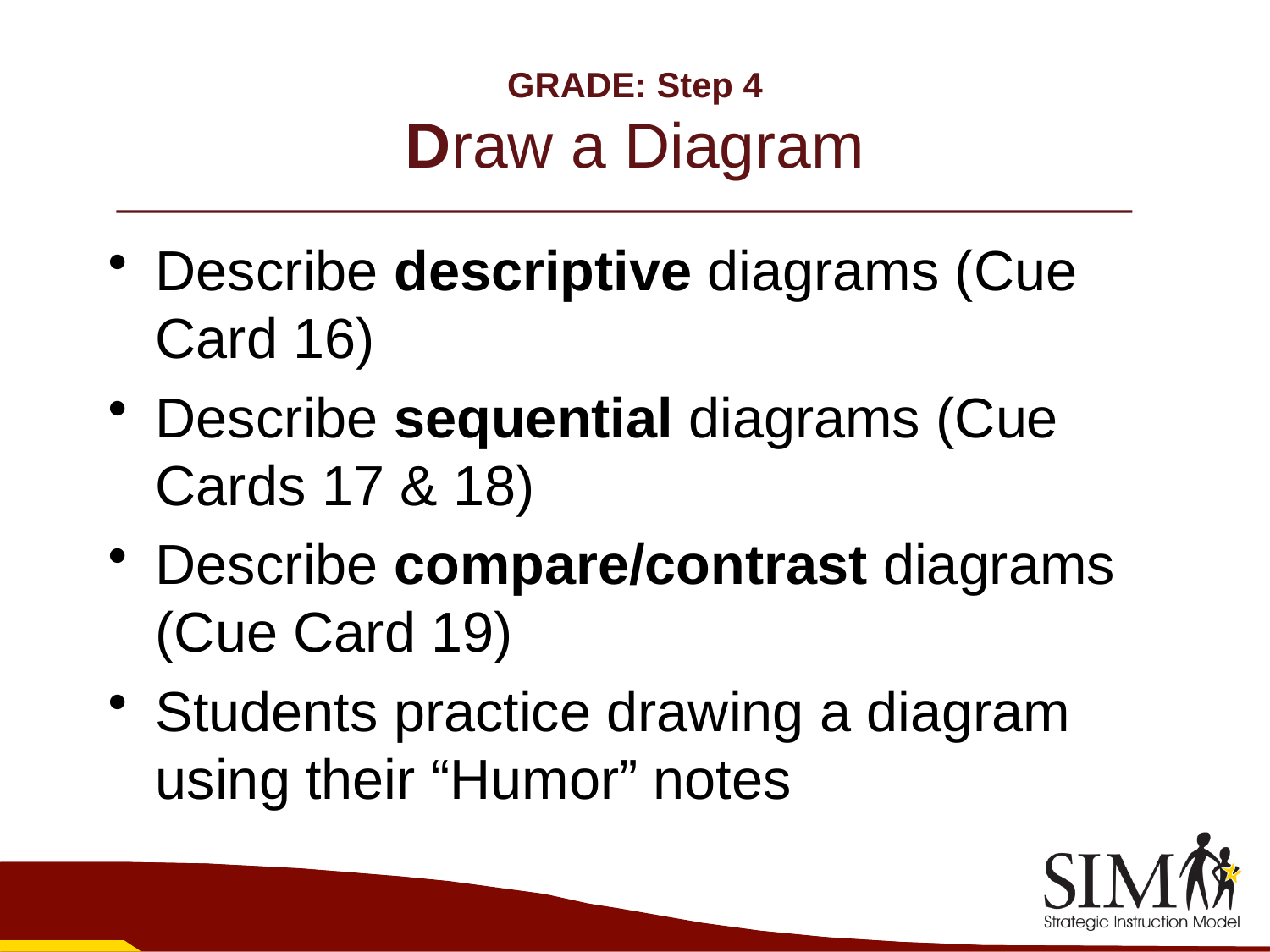

# GRADE: Step 4 Draw a Diagram
Describe descriptive diagrams (Cue Card 16)
Describe sequential diagrams (Cue Cards 17 & 18)
Describe compare/contrast diagrams (Cue Card 19)
Students practice drawing a diagram using their “Humor” notes